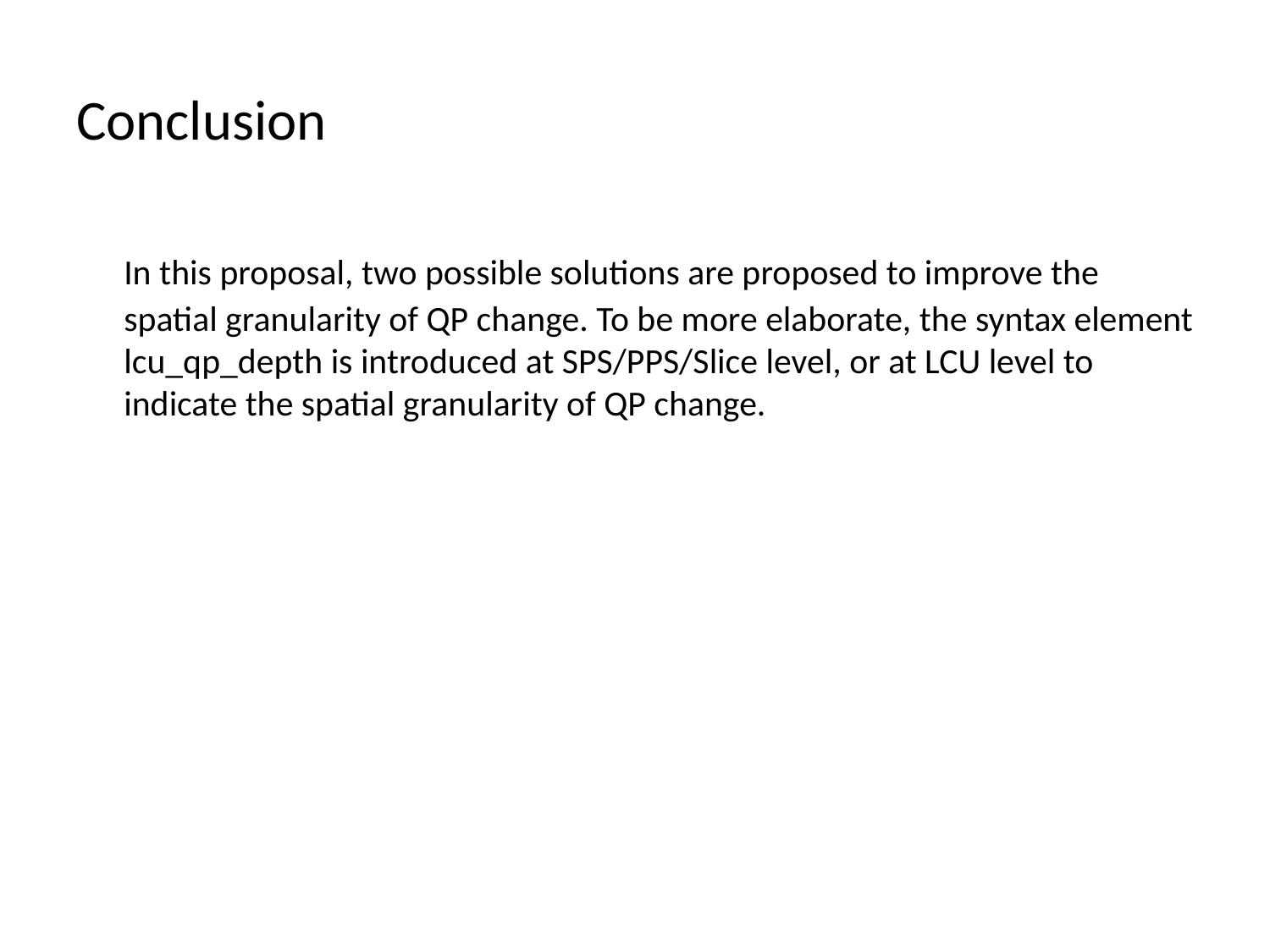

# Conclusion
	In this proposal, two possible solutions are proposed to improve the spatial granularity of QP change. To be more elaborate, the syntax element lcu_qp_depth is introduced at SPS/PPS/Slice level, or at LCU level to indicate the spatial granularity of QP change.